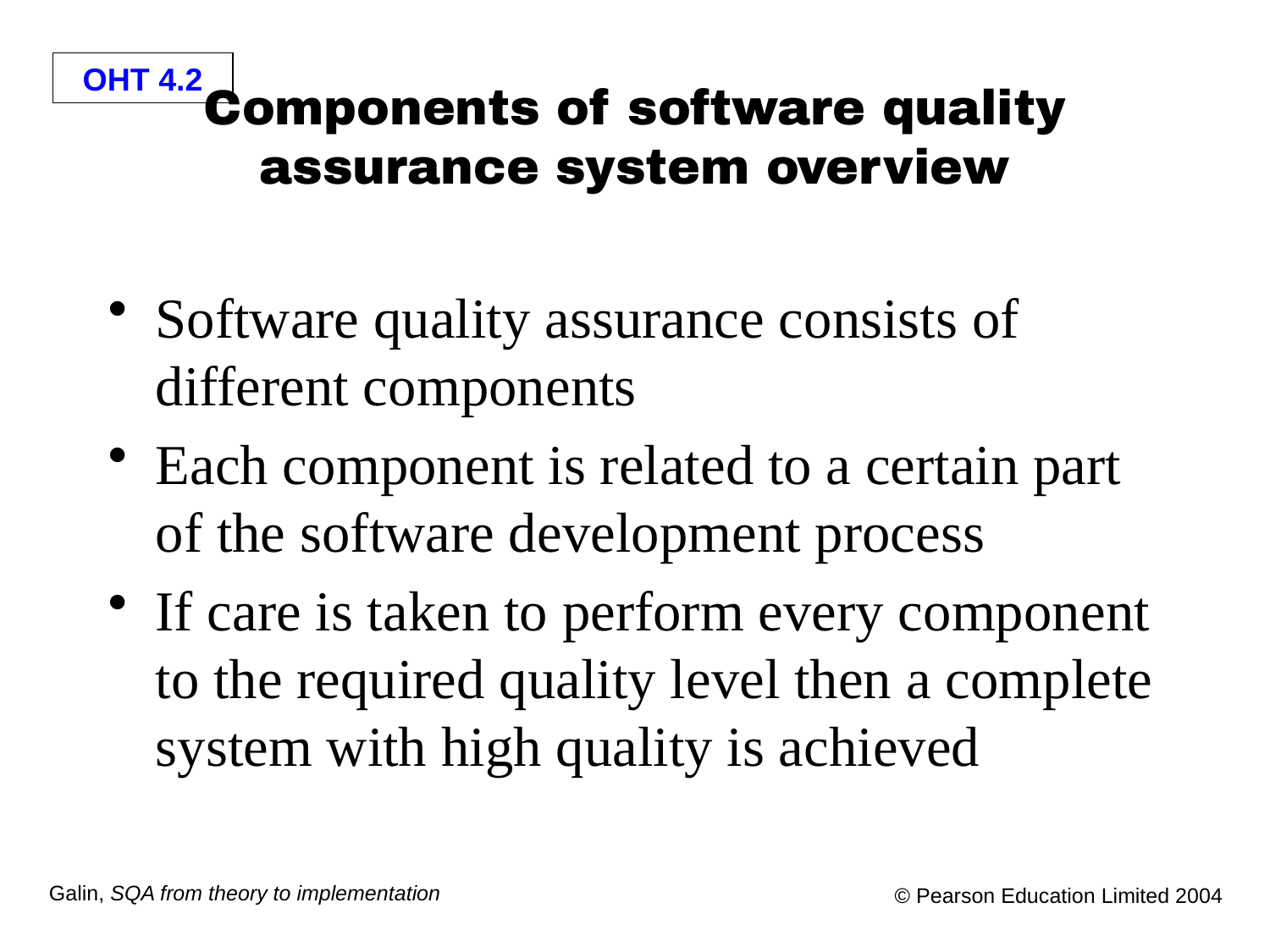

# Components of software quality assurance system overview
Software quality assurance consists of different components
Each component is related to a certain part of the software development process
If care is taken to perform every component to the required quality level then a complete system with high quality is achieved